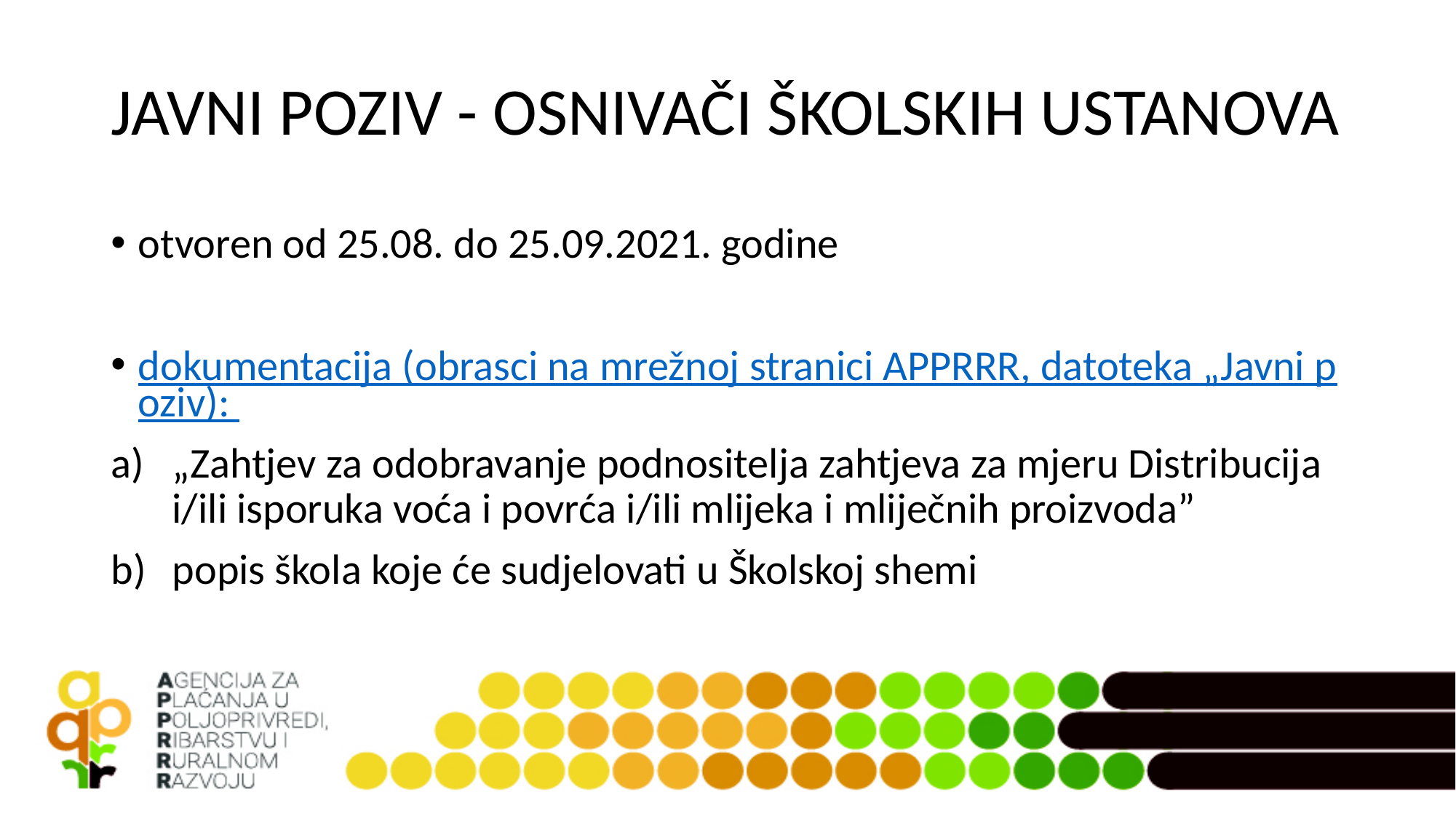

# JAVNI POZIV - OSNIVAČI ŠKOLSKIH USTANOVA

otvoren od 25.08. do 25.09.2021. godine

dokumentacija (obrasci na mrežnoj stranici APPRRR, datoteka „Javni poziv):
„Zahtjev za odobravanje podnositelja zahtjeva za mjeru Distribucija i/ili isporuka voća i povrća i/ili mlijeka i mliječnih proizvoda”
popis škola koje će sudjelovati u Školskoj shemi